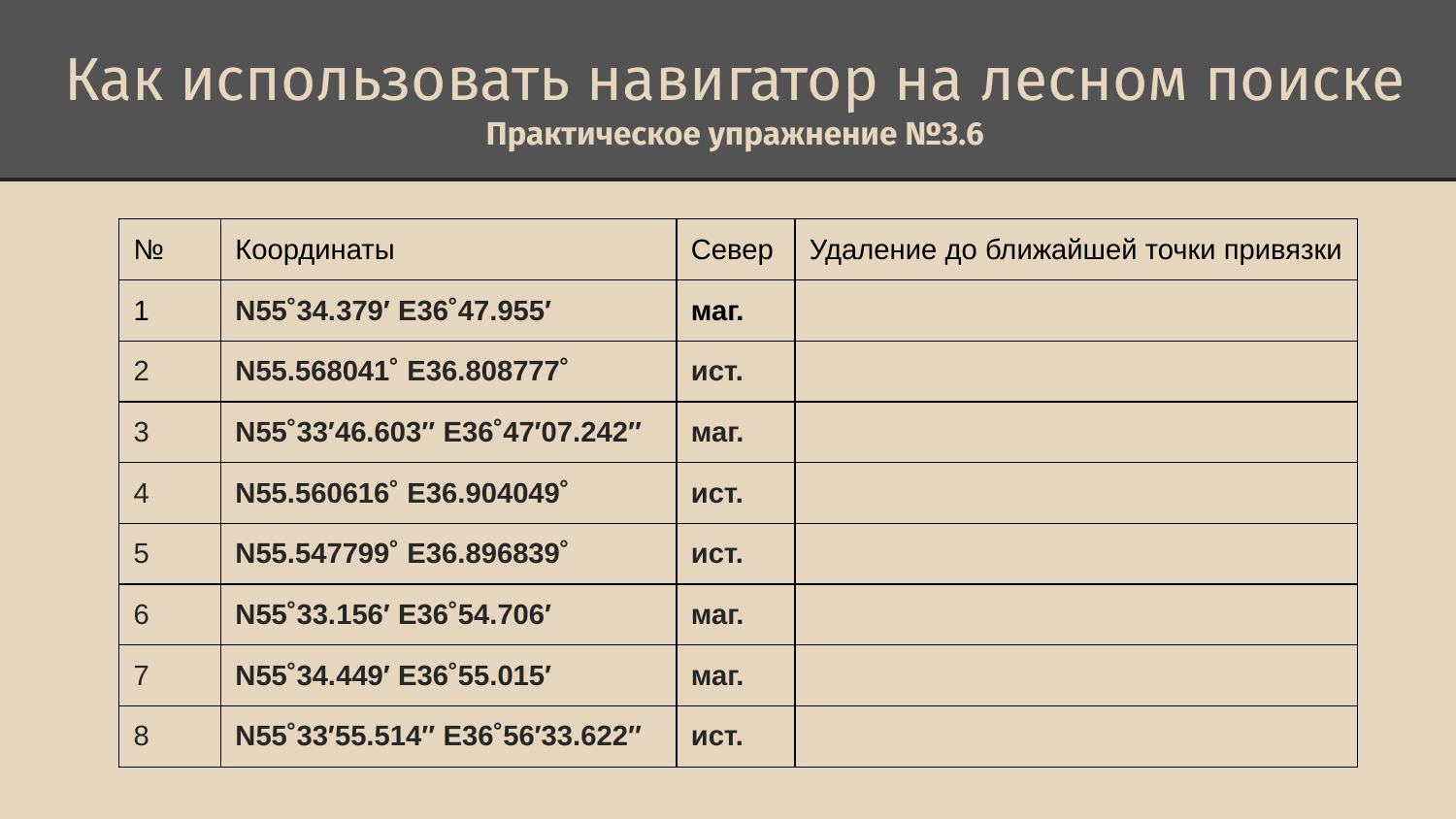

# Как использовать навигатор на лесном поиске
Практическое упражнение №3.6
| № | Координаты | Север | Удаление до ближайшей точки привязки |
| --- | --- | --- | --- |
| 1 | N55˚34.379′ E36˚47.955′ | маг. |  |
| 2 | N55.568041˚ E36.808777˚ | ист. |  |
| 3 | N55˚33′46.603″ E36˚47′07.242″ | маг. |  |
| 4 | N55.560616˚ E36.904049˚ | ист. |  |
| 5 | N55.547799˚ E36.896839˚ | ист. |  |
| 6 | N55˚33.156′ E36˚54.706′ | маг. |  |
| 7 | N55˚34.449′ E36˚55.015′ | маг. |  |
| 8 | N55˚33′55.514″ E36˚56′33.622″ | ист. |  |